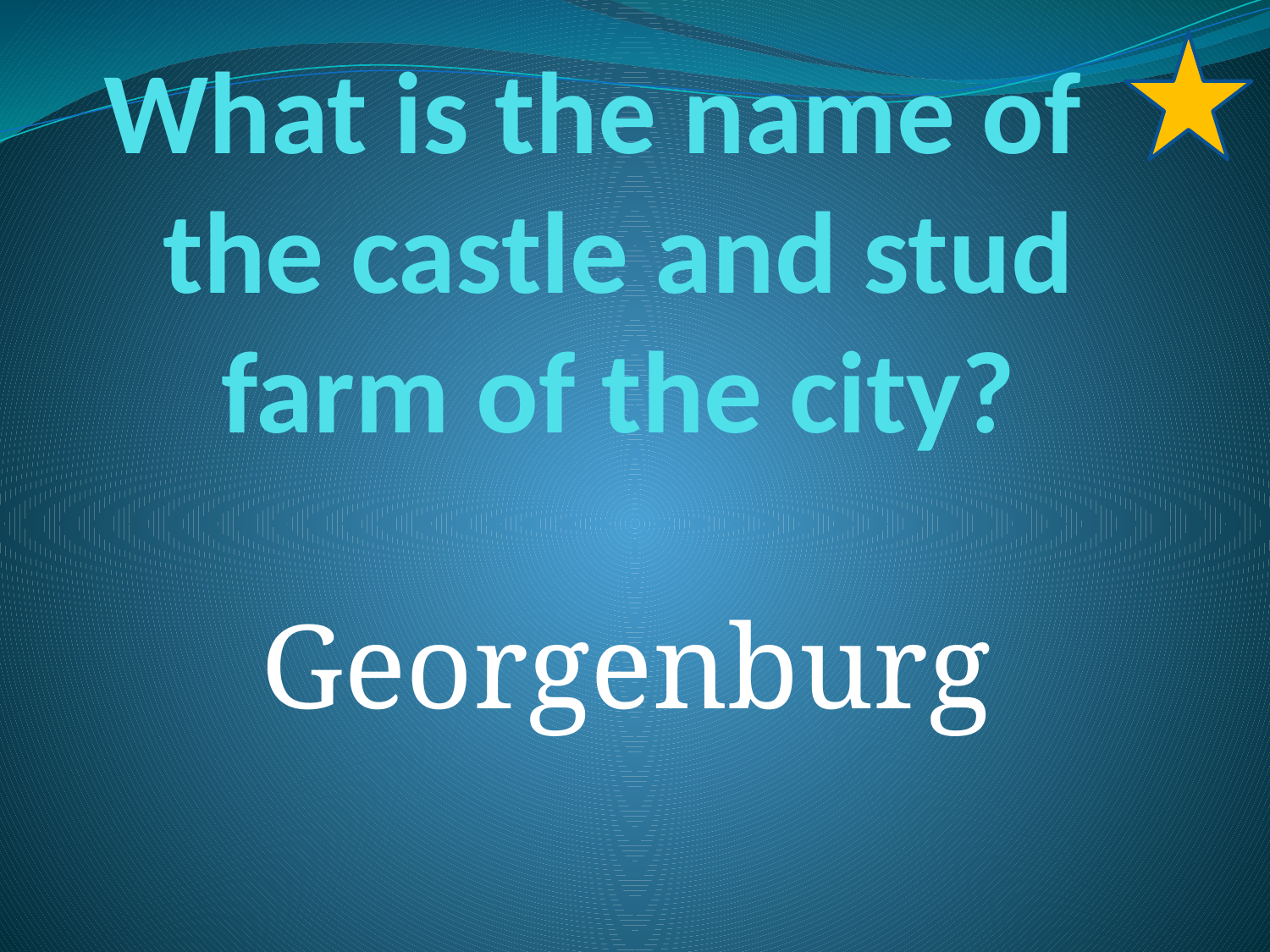

# What is the name of   the castle and stud farm of the city?
Georgenburg